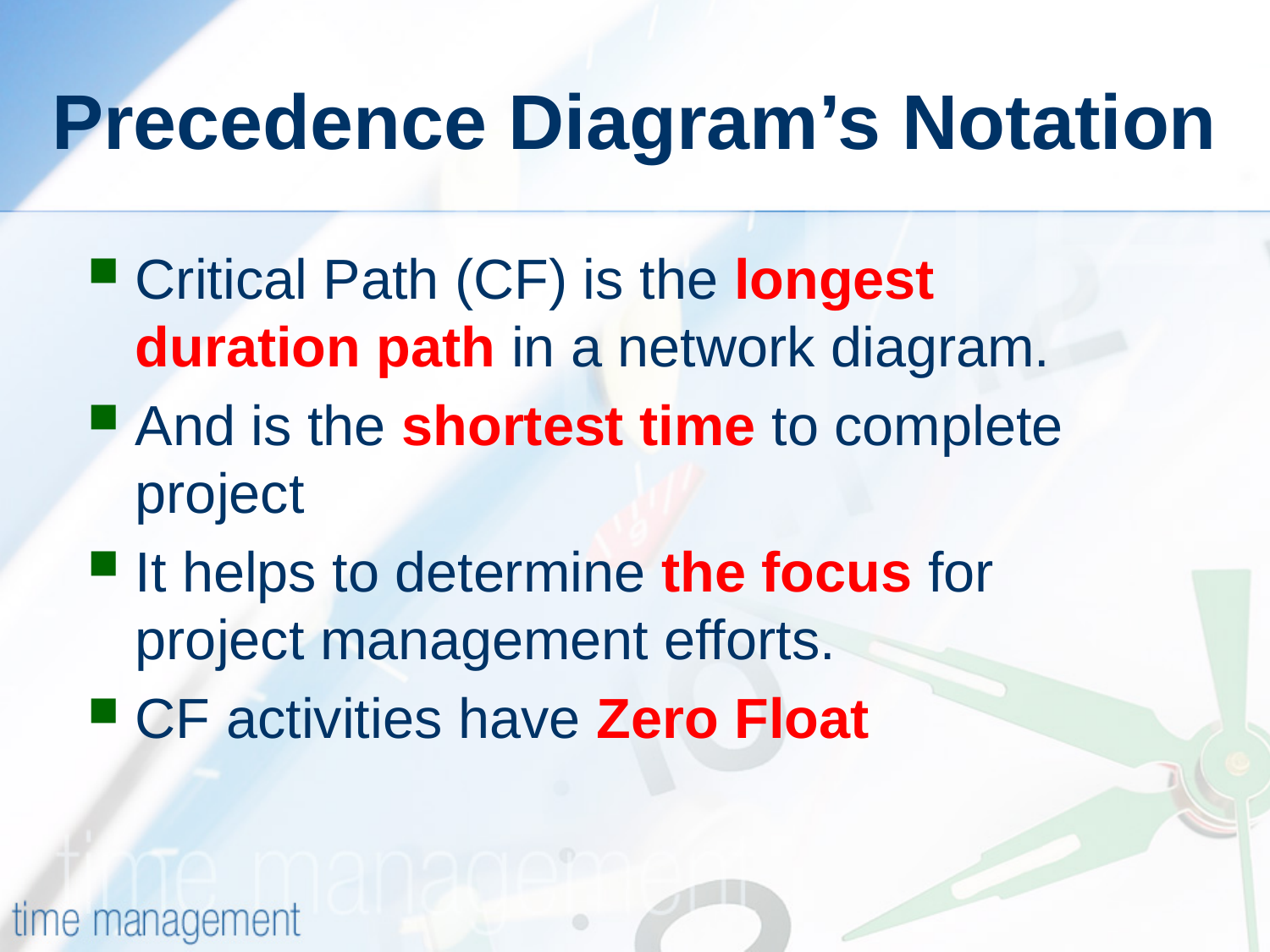

# Precedence Diagram’s Notation
Critical Path (CF) is the longest duration path in a network diagram.
And is the shortest time to complete project
It helps to determine the focus for project management efforts.
CF activities have Zero Float